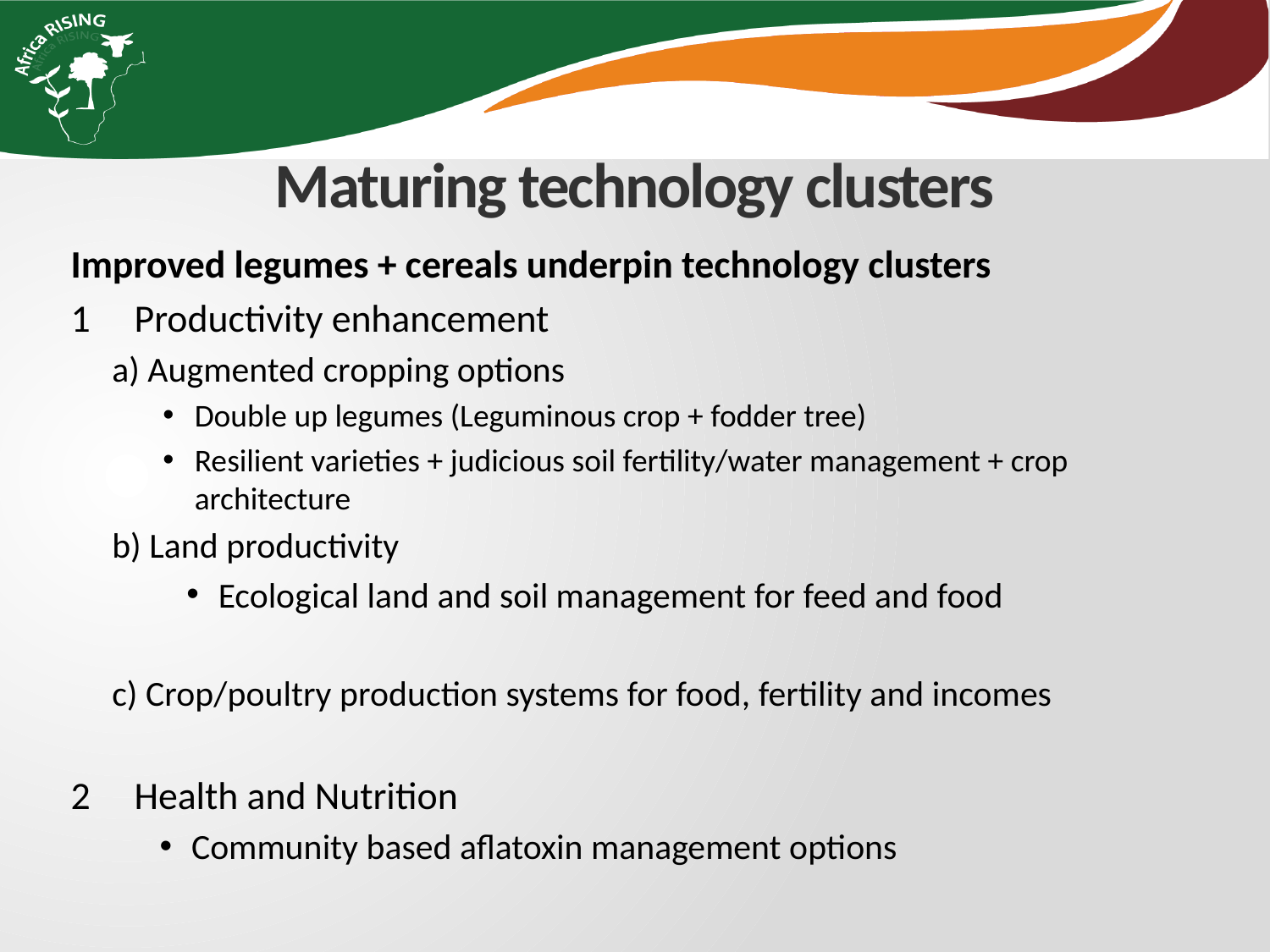

# Maturing technology clusters
Improved legumes + cereals underpin technology clusters
Productivity enhancement
a) Augmented cropping options
Double up legumes (Leguminous crop + fodder tree)
Resilient varieties + judicious soil fertility/water management + crop architecture
b) Land productivity
Ecological land and soil management for feed and food

c) Crop/poultry production systems for food, fertility and incomes

Health and Nutrition
Community based aflatoxin management options